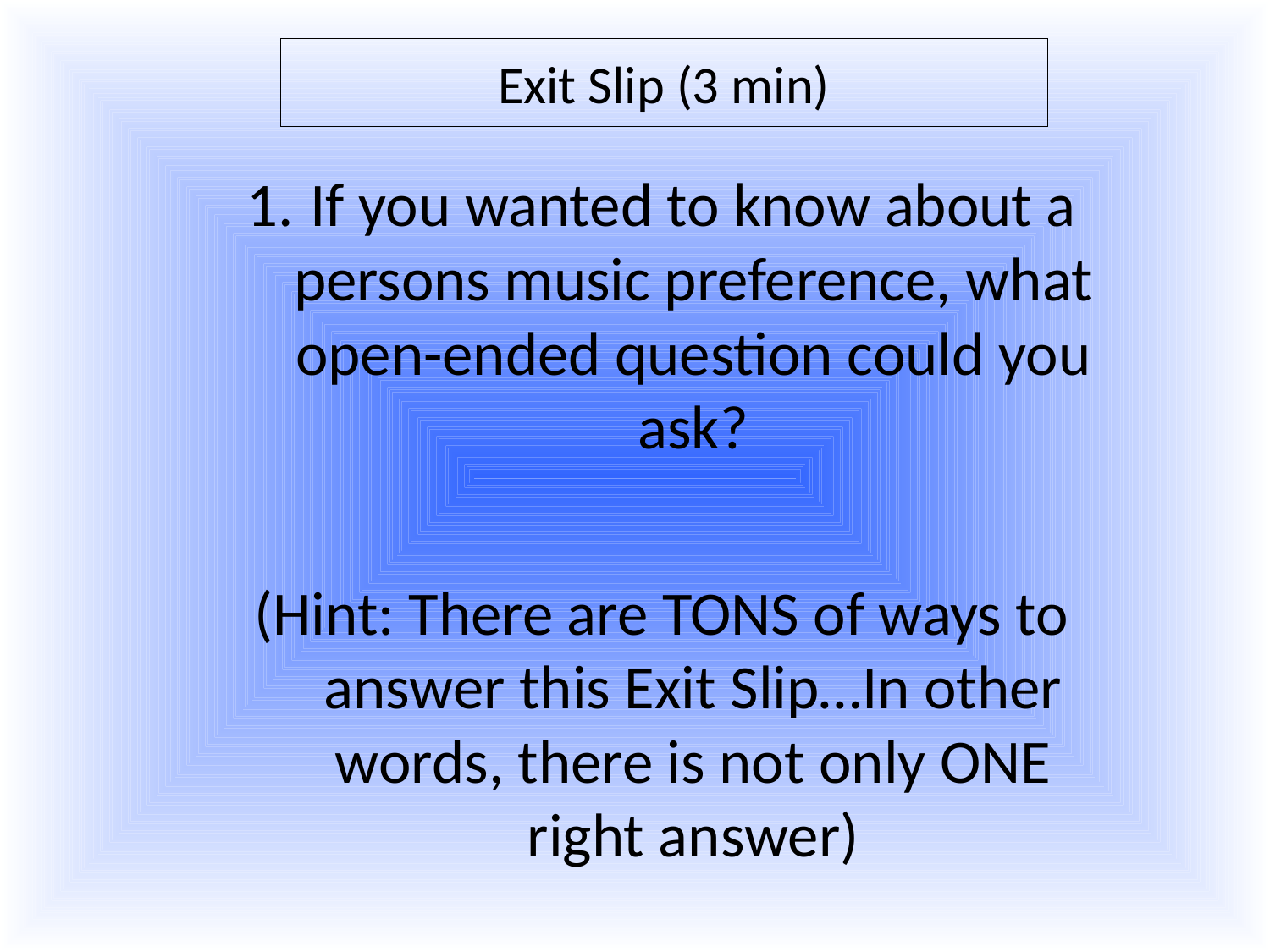

Exit Slip (3 min)
If you wanted to know about a persons music preference, what open-ended question could you ask?

(Hint: There are TONS of ways to answer this Exit Slip…In other words, there is not only ONE right answer)